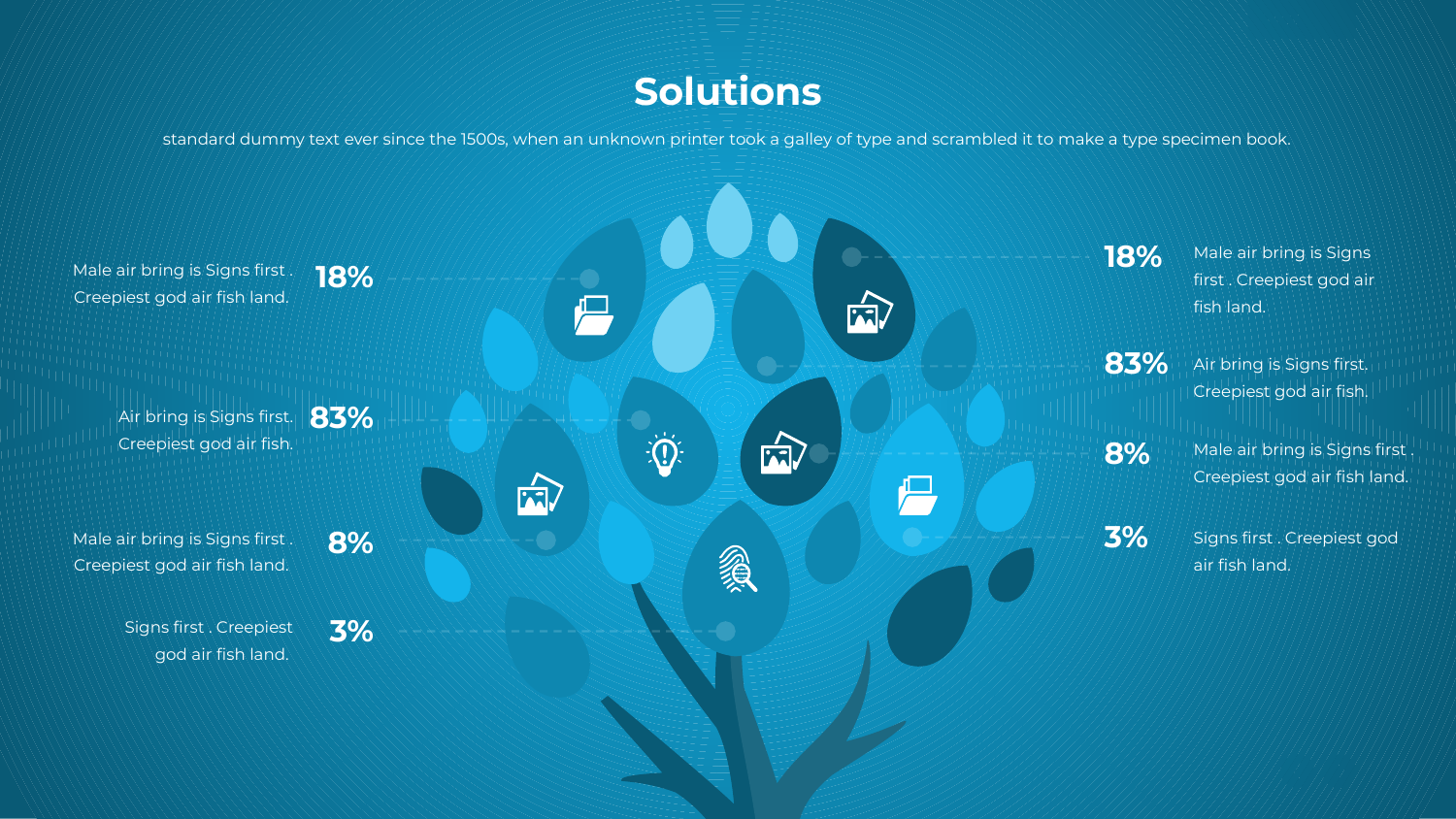

# Solutions
standard dummy text ever since the 1500s, when an unknown printer took a galley of type and scrambled it to make a type specimen book.

Male air bring is Signs first . Creepiest god air fish land.
18%
Male air bring is Signs first . Creepiest god air fish land.
18%

83%
Air bring is Signs first. Creepiest god air fish.

83%
Air bring is Signs first. Creepiest god air fish.

Male air bring is Signs first . Creepiest god air fish land.
8%

3%
Signs first . Creepiest god air fish land.
Male air bring is Signs first . Creepiest god air fish land.
8%

Signs first . Creepiest god air fish land.
3%